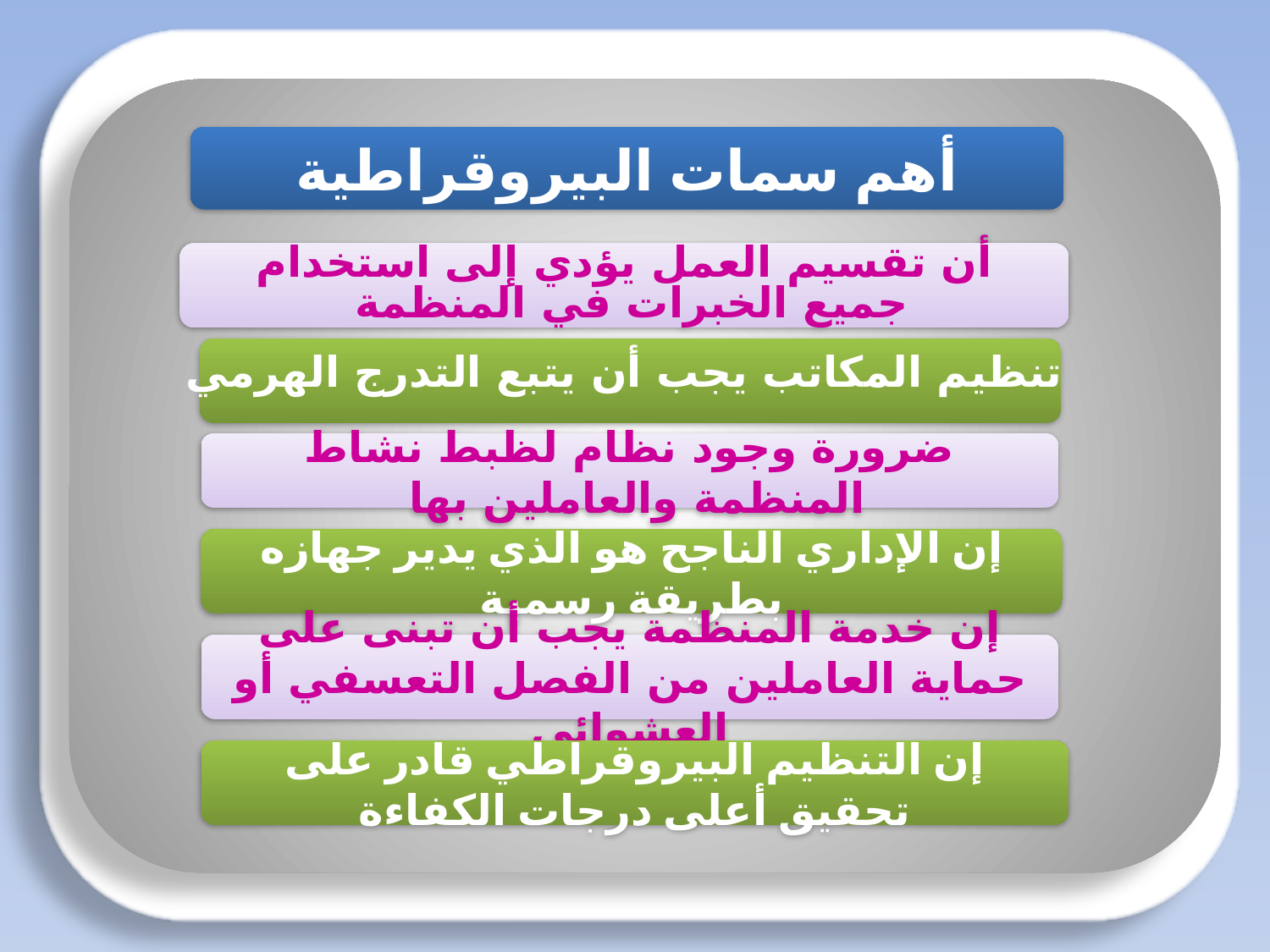

أ
أهم سمات البيروقراطية
أن تقسيم العمل يؤدي إلى استخدام جميع الخبرات في المنظمة
#
تنظيم المكاتب يجب أن يتبع التدرج الهرمي

ضرورة وجود نظام لظبط نشاط المنظمة والعاملين بها
إن الإداري الناجح هو الذي يدير جهازه بطريقة رسمية

إن خدمة المنظمة يجب أن تبنى على حماية العاملين من الفصل التعسفي أو العشوائي
إن التنظيم البيروقراطي قادر على تحقيق أعلى درجات الكفاءة